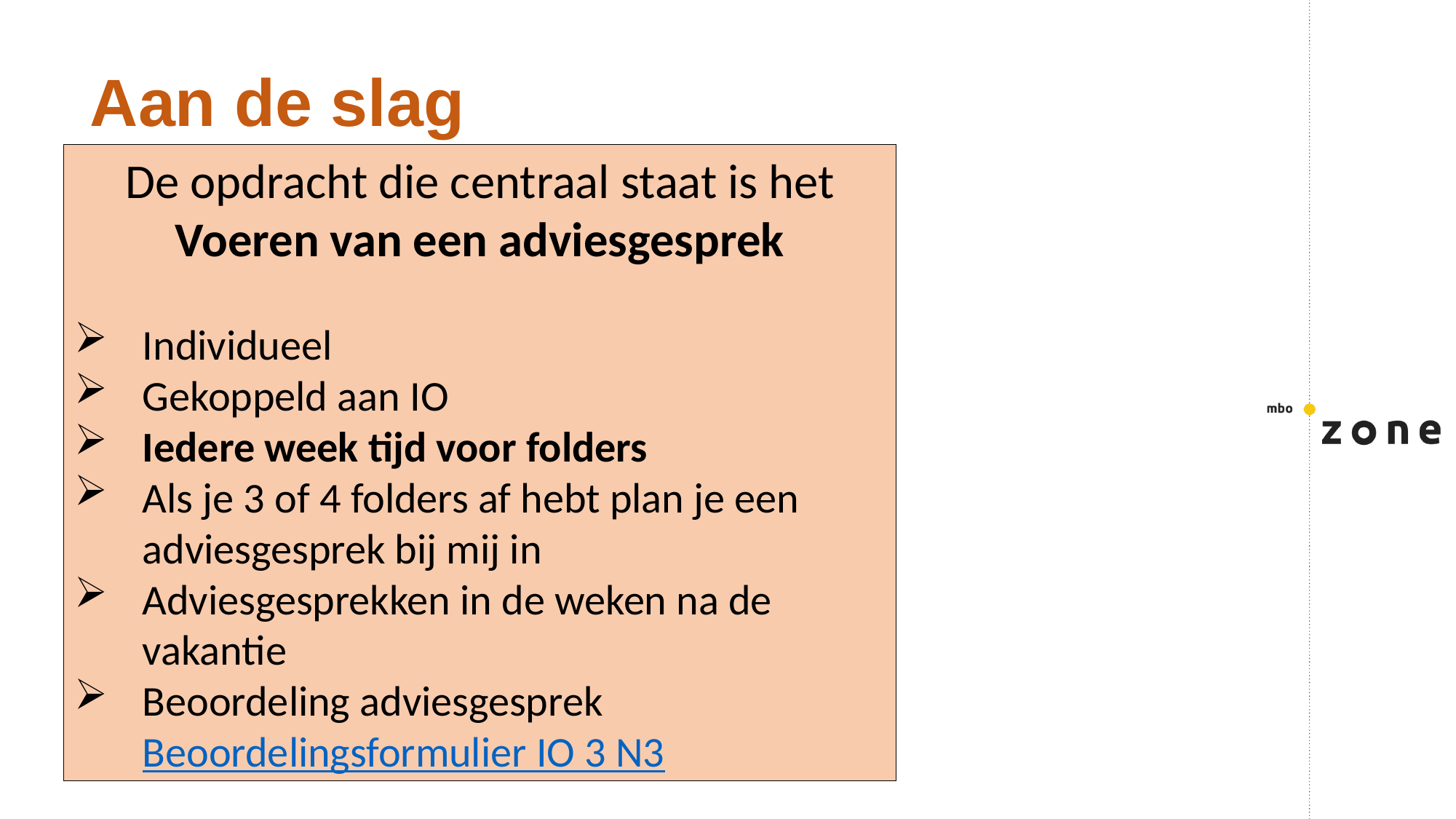

# Aan de slag
De opdracht die centraal staat is het
Voeren van een adviesgesprek

Individueel
Gekoppeld aan IO
Iedere week tijd voor folders
Als je 3 of 4 folders af hebt plan je een adviesgesprek bij mij in
Adviesgesprekken in de weken na de vakantie
Beoordeling adviesgesprek Beoordelingsformulier IO 3 N3